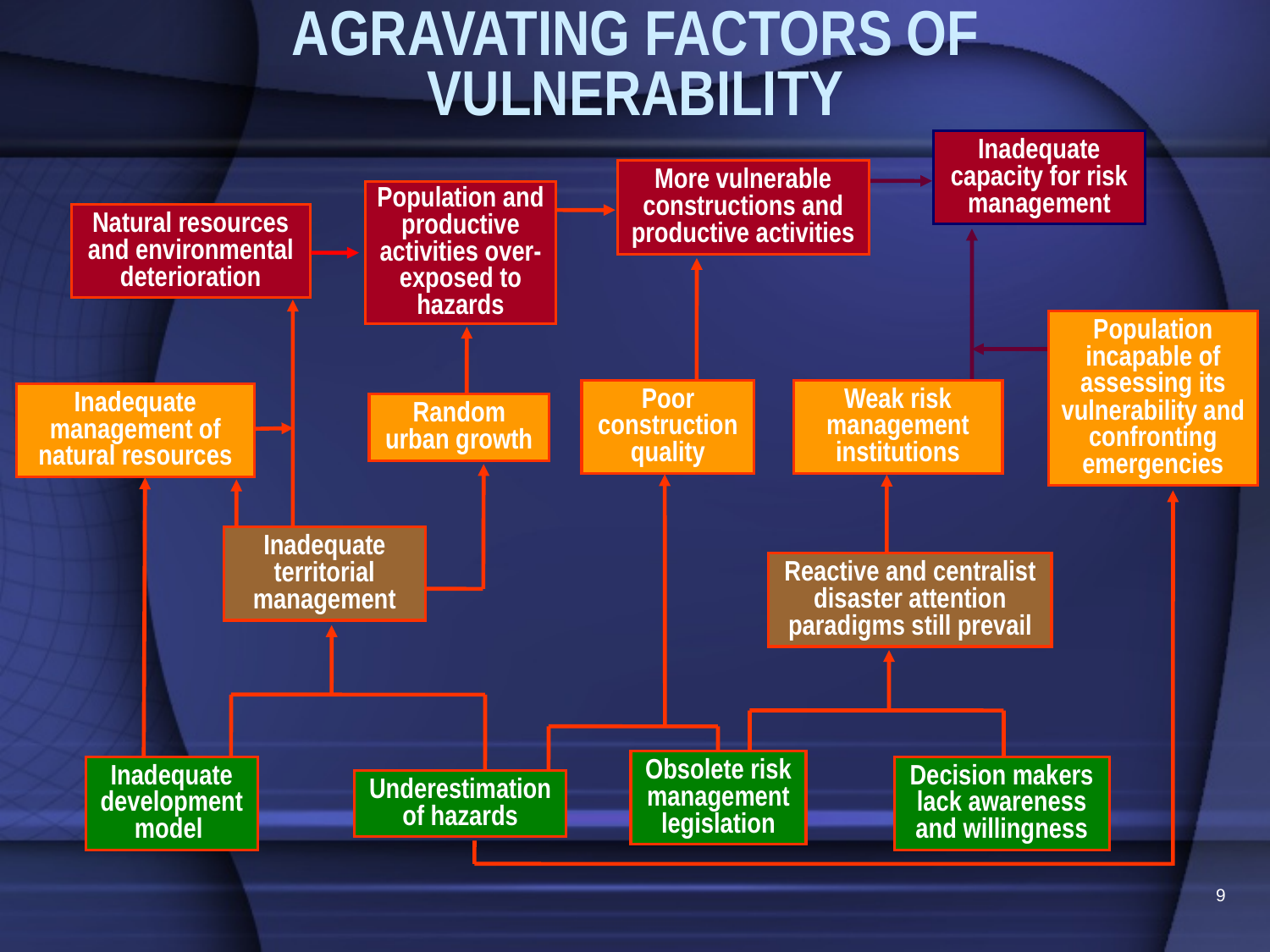

AGRAVATING FACTORS OF VULNERABILITY
Inadequate capacity for risk management
More vulnerable constructions and productive activities
Population and productive activities over- exposed to hazards

Natural resources and environmental deterioration

Population incapable of assessing its vulnerability and confronting emergencies

Poor construction quality
Weak risk management institutions
Inadequate management of natural resources
Random urban growth

Inadequate territorial management
Reactive and centralist disaster attention paradigms still prevail

Obsolete risk management
legislation
Inadequate development model
Decision makers lack awareness and willingness
Underestimation of hazards

9